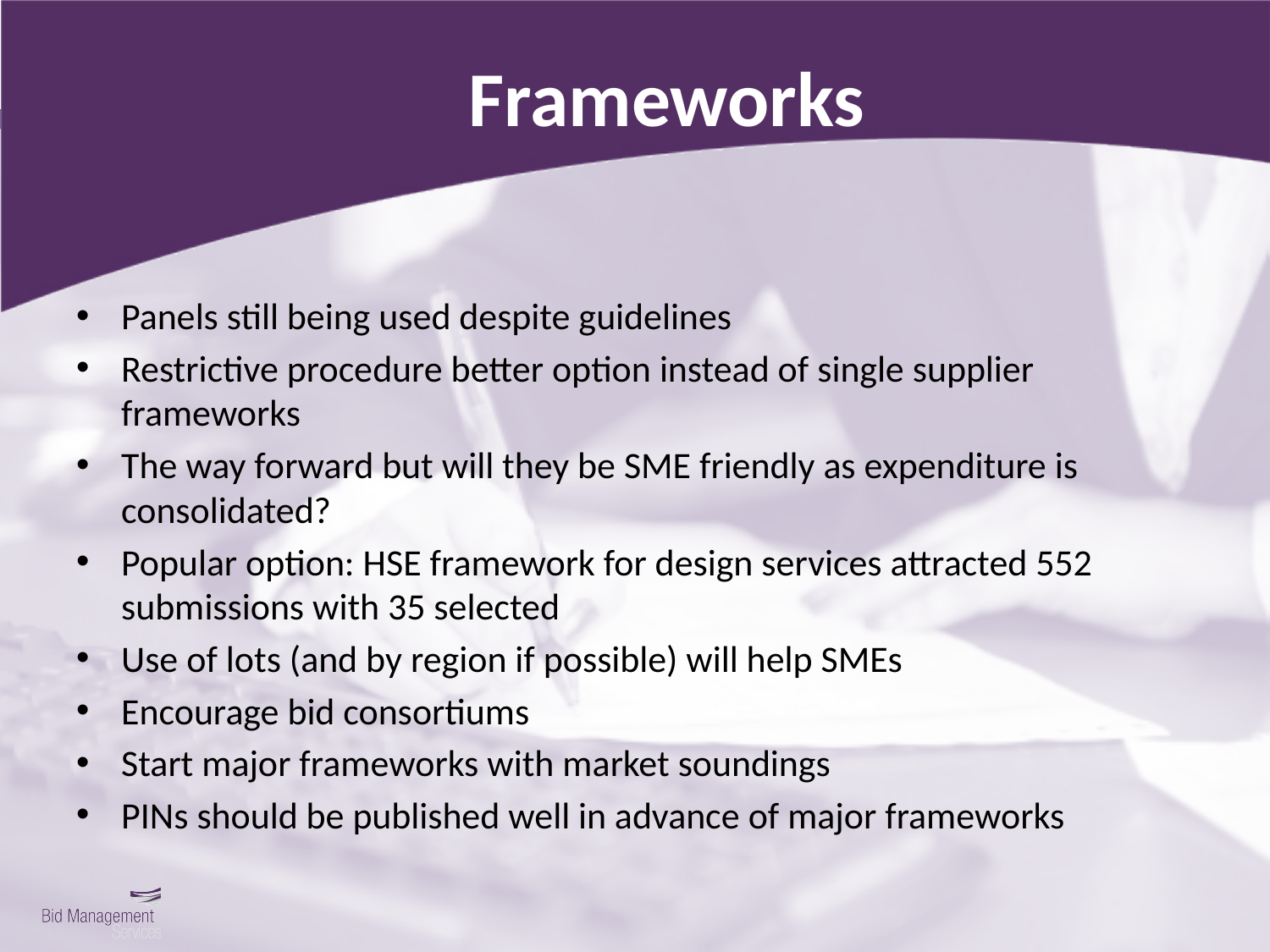

# Frameworks
Panels still being used despite guidelines
Restrictive procedure better option instead of single supplier frameworks
The way forward but will they be SME friendly as expenditure is consolidated?
Popular option: HSE framework for design services attracted 552 submissions with 35 selected
Use of lots (and by region if possible) will help SMEs
Encourage bid consortiums
Start major frameworks with market soundings
PINs should be published well in advance of major frameworks